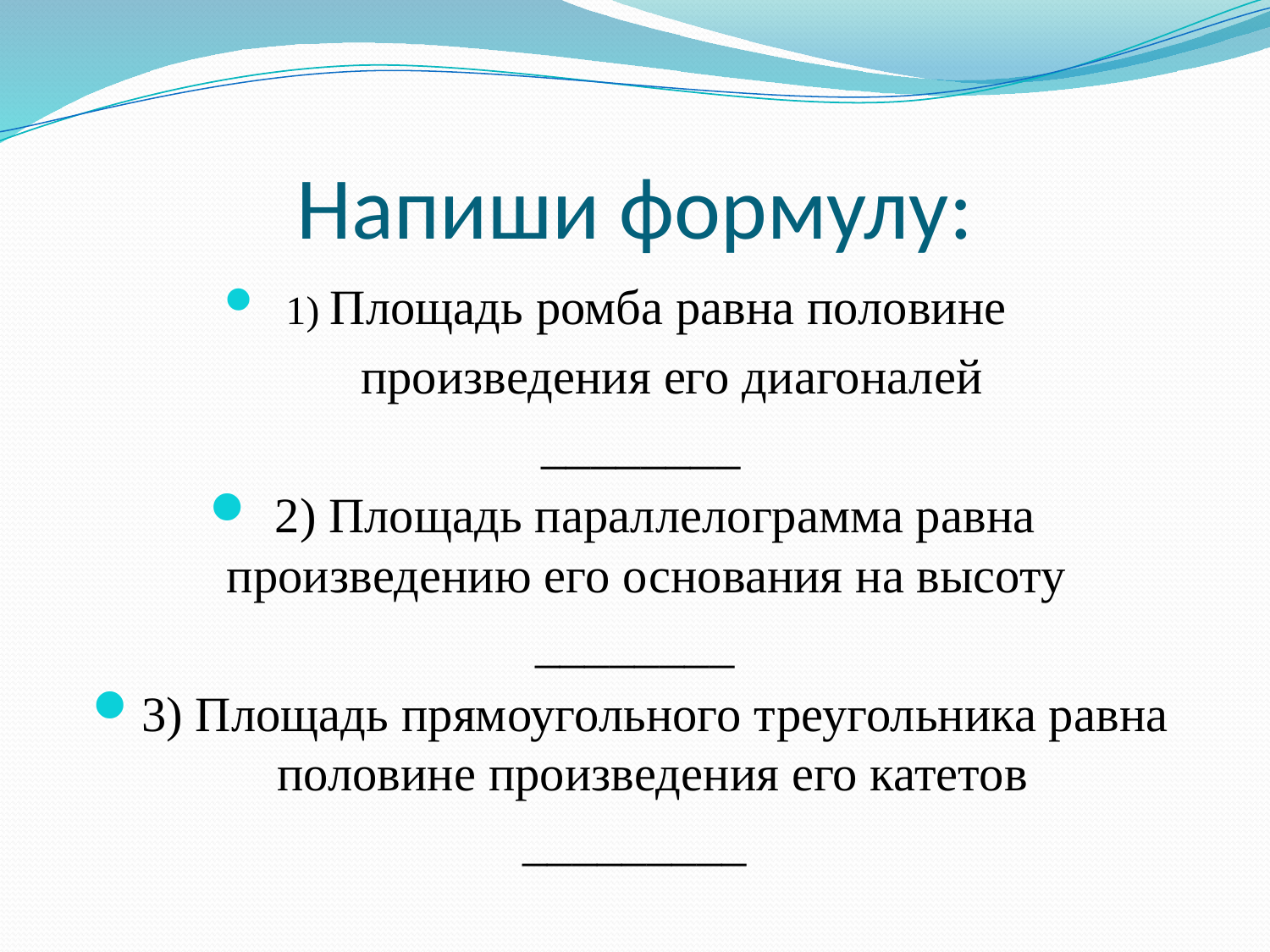

# Напиши формулу:
1) Площадь ромба равна половине
      произведения его диагоналей
 ________
2) Площадь параллелограмма равна произведению его основания на высоту
________
3) Площадь прямоугольного треугольника равна половине произведения его катетов
_________